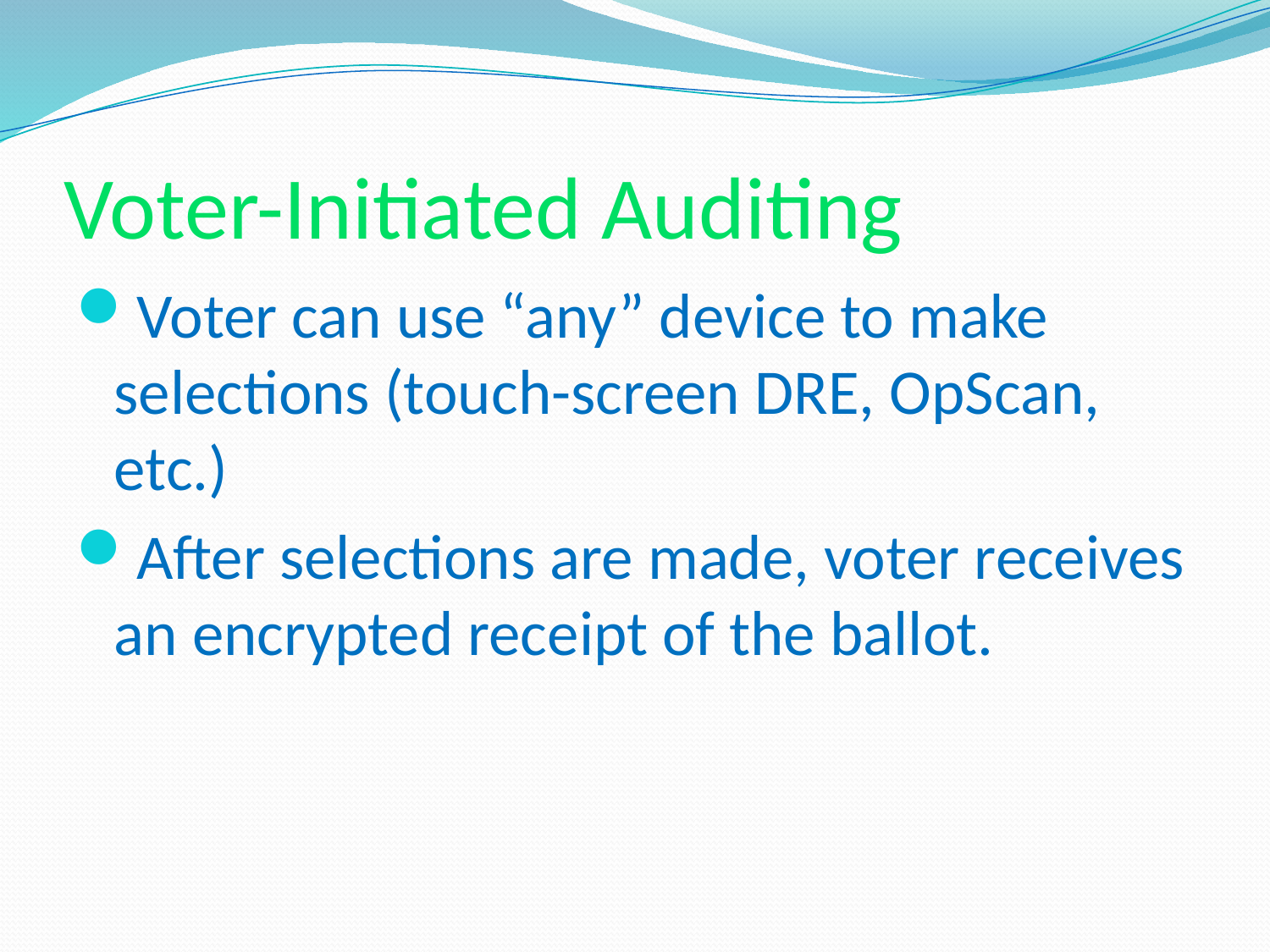

# Voter-Initiated Auditing
Voter can use “any” device to make selections (touch-screen DRE, OpScan, etc.)
After selections are made, voter receives an encrypted receipt of the ballot.